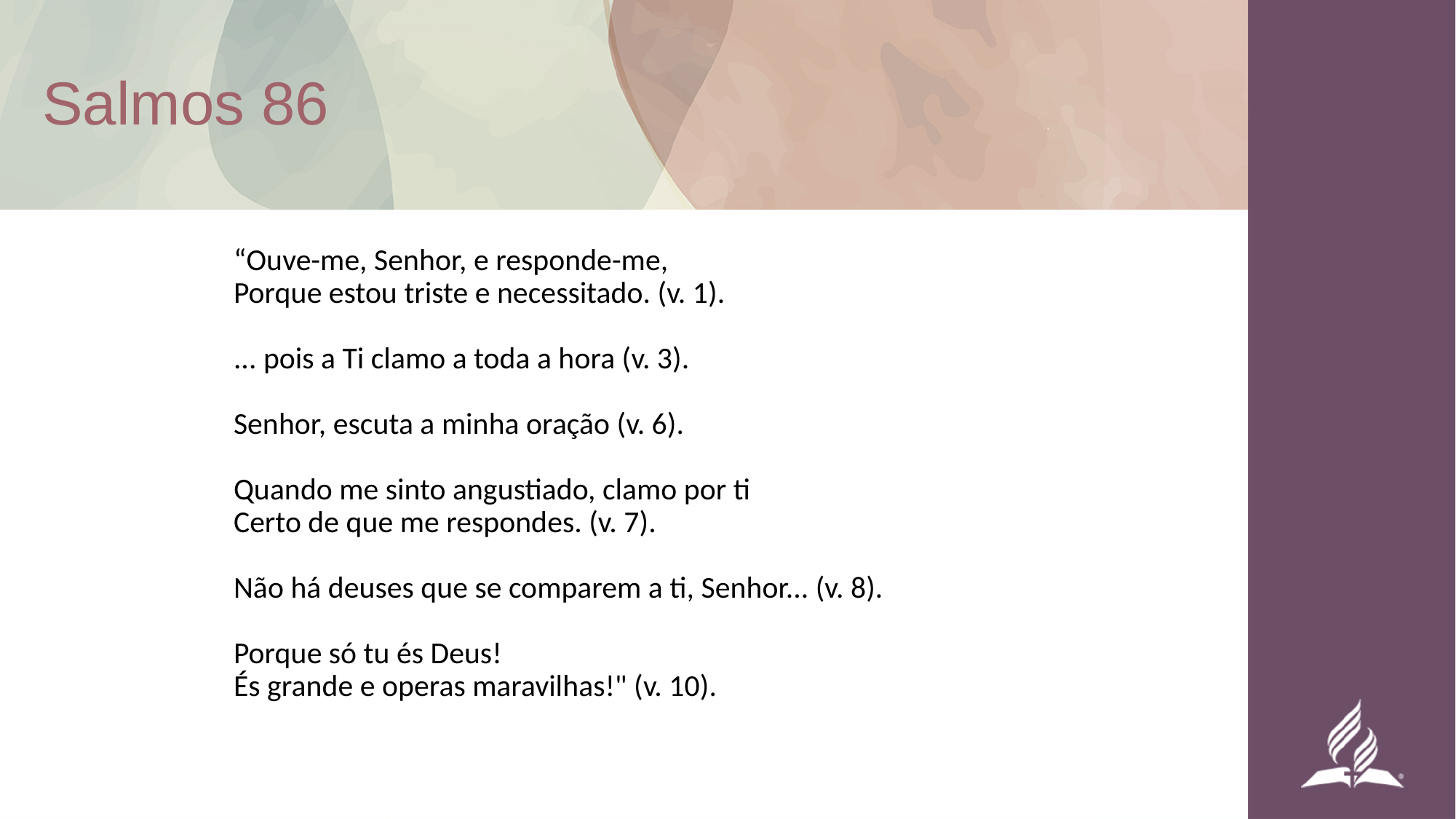

# Salmos 86
“Ouve-me, Senhor, e responde-me,
Porque estou triste e necessitado. (v. 1).

... pois a Ti clamo a toda a hora (v. 3).

Senhor, escuta a minha oração (v. 6).

Quando me sinto angustiado, clamo por ti
Certo de que me respondes. (v. 7).

Não há deuses que se comparem a ti, Senhor... (v. 8).

Porque só tu és Deus!
És grande e operas maravilhas!" (v. 10).